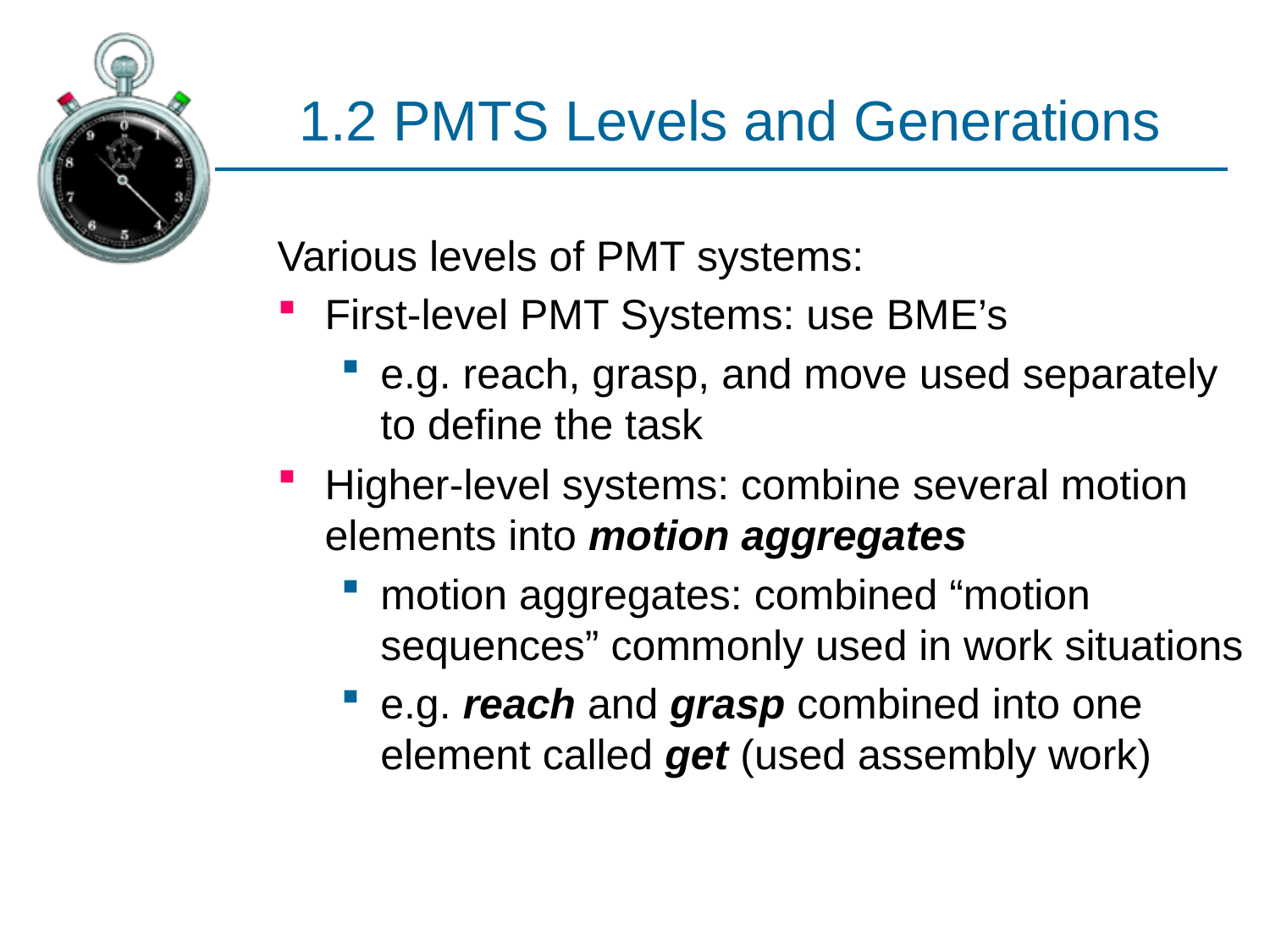

# 1.2 PMTS Levels and Generations
Various levels of PMT systems:
First-level PMT Systems: use BME’s
e.g. reach, grasp, and move used separately to define the task
Higher-level systems: combine several motion elements into motion aggregates
motion aggregates: combined “motion sequences” commonly used in work situations
e.g. reach and grasp combined into one element called get (used assembly work)